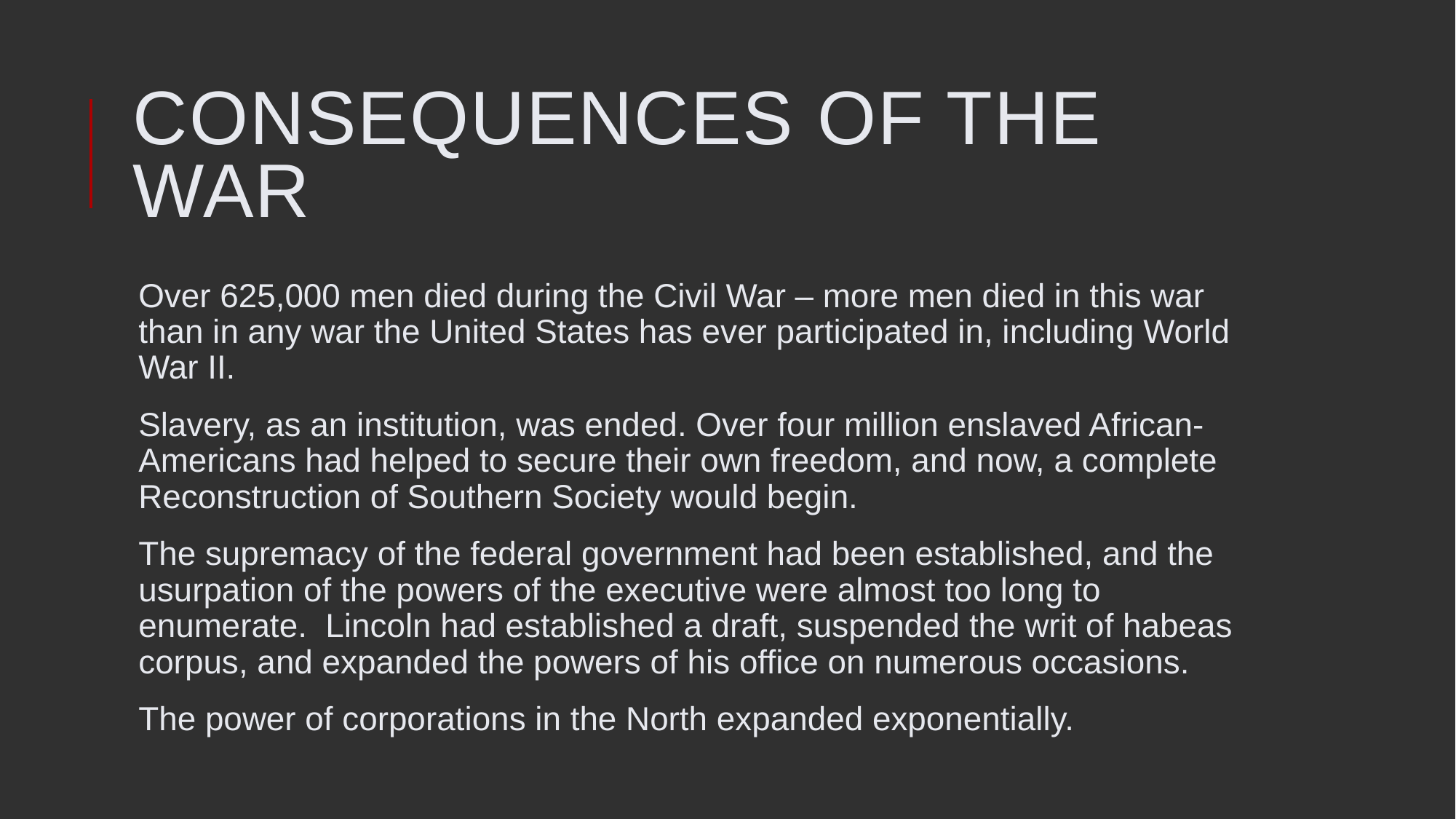

# Consequences of the war
Over 625,000 men died during the Civil War – more men died in this war than in any war the United States has ever participated in, including World War II.
Slavery, as an institution, was ended. Over four million enslaved African-Americans had helped to secure their own freedom, and now, a complete Reconstruction of Southern Society would begin.
The supremacy of the federal government had been established, and the usurpation of the powers of the executive were almost too long to enumerate.  Lincoln had established a draft, suspended the writ of habeas corpus, and expanded the powers of his office on numerous occasions.
The power of corporations in the North expanded exponentially.